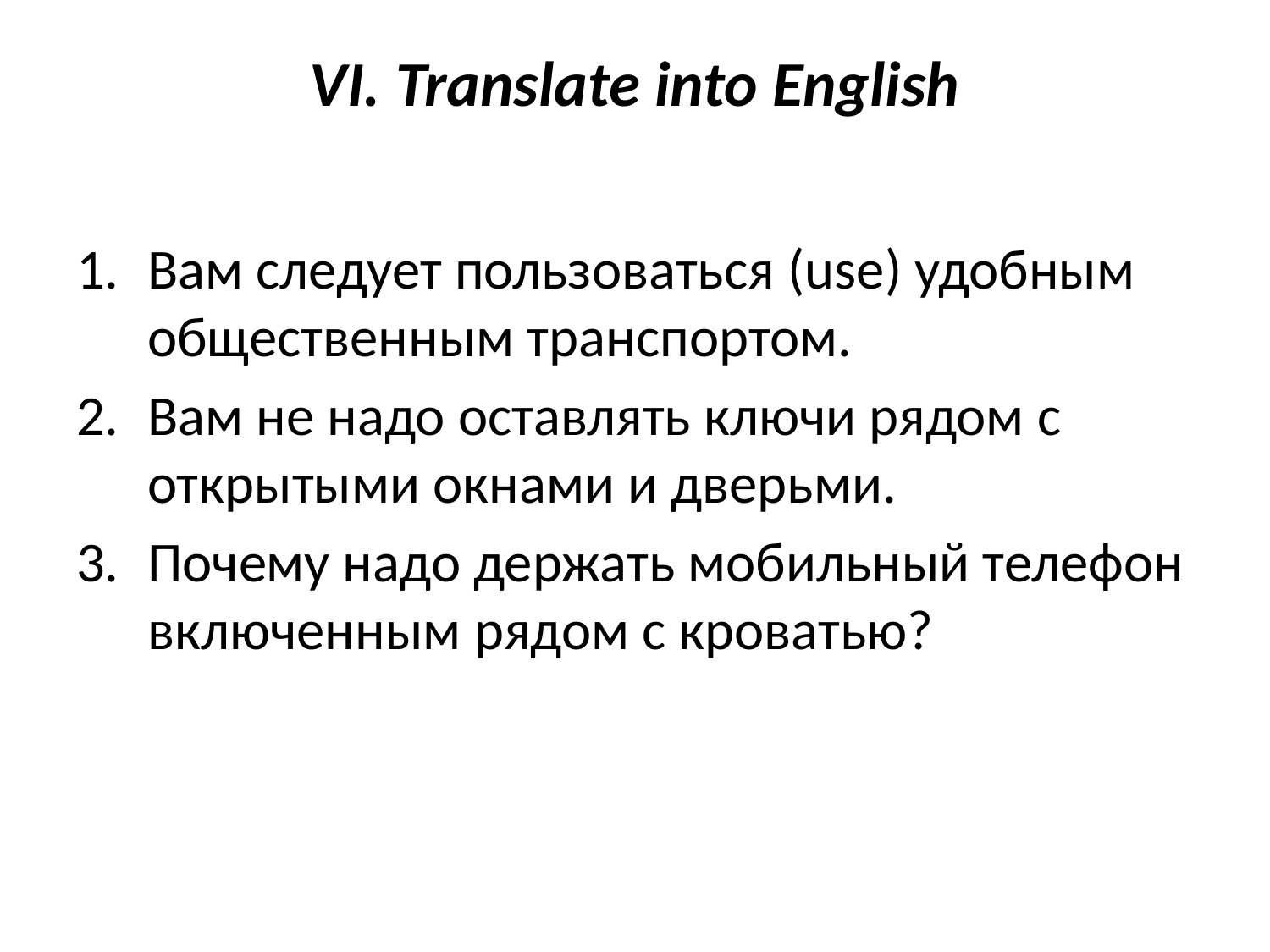

# VI. Translate into English
Вам следует пользоваться (use) удобным общественным транспортом.
Вам не надо оставлять ключи рядом с открытыми окнами и дверьми.
Почему надо держать мобильный телефон включенным рядом с кроватью?